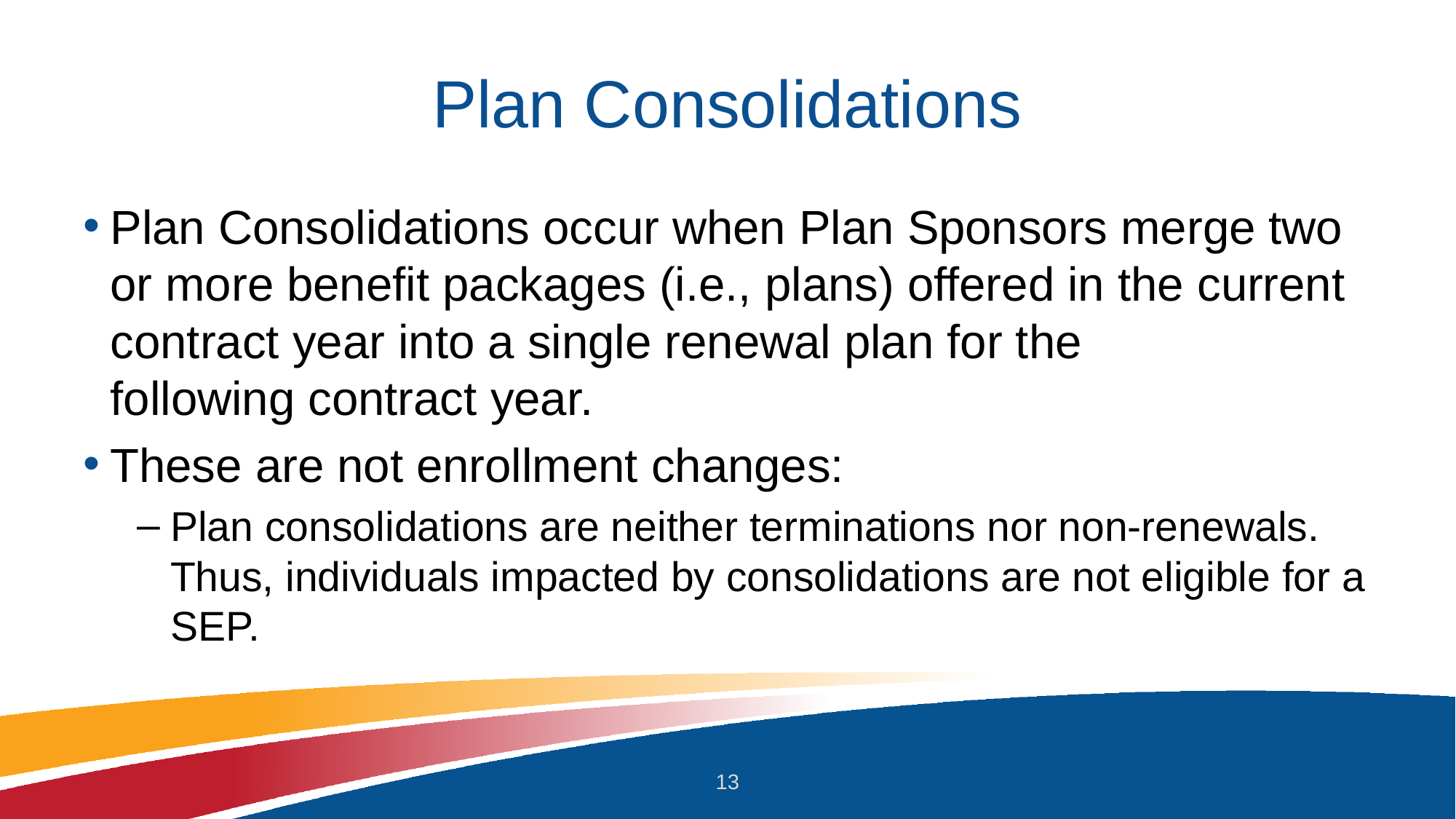

# Plan Consolidations
Plan Consolidations occur when Plan Sponsors merge two or more benefit packages (i.e., plans) offered in the current contract year into a single renewal plan for the following contract year.
These are not enrollment changes:
Plan consolidations are neither terminations nor non-renewals. Thus, individuals impacted by consolidations are not eligible for a SEP.

13